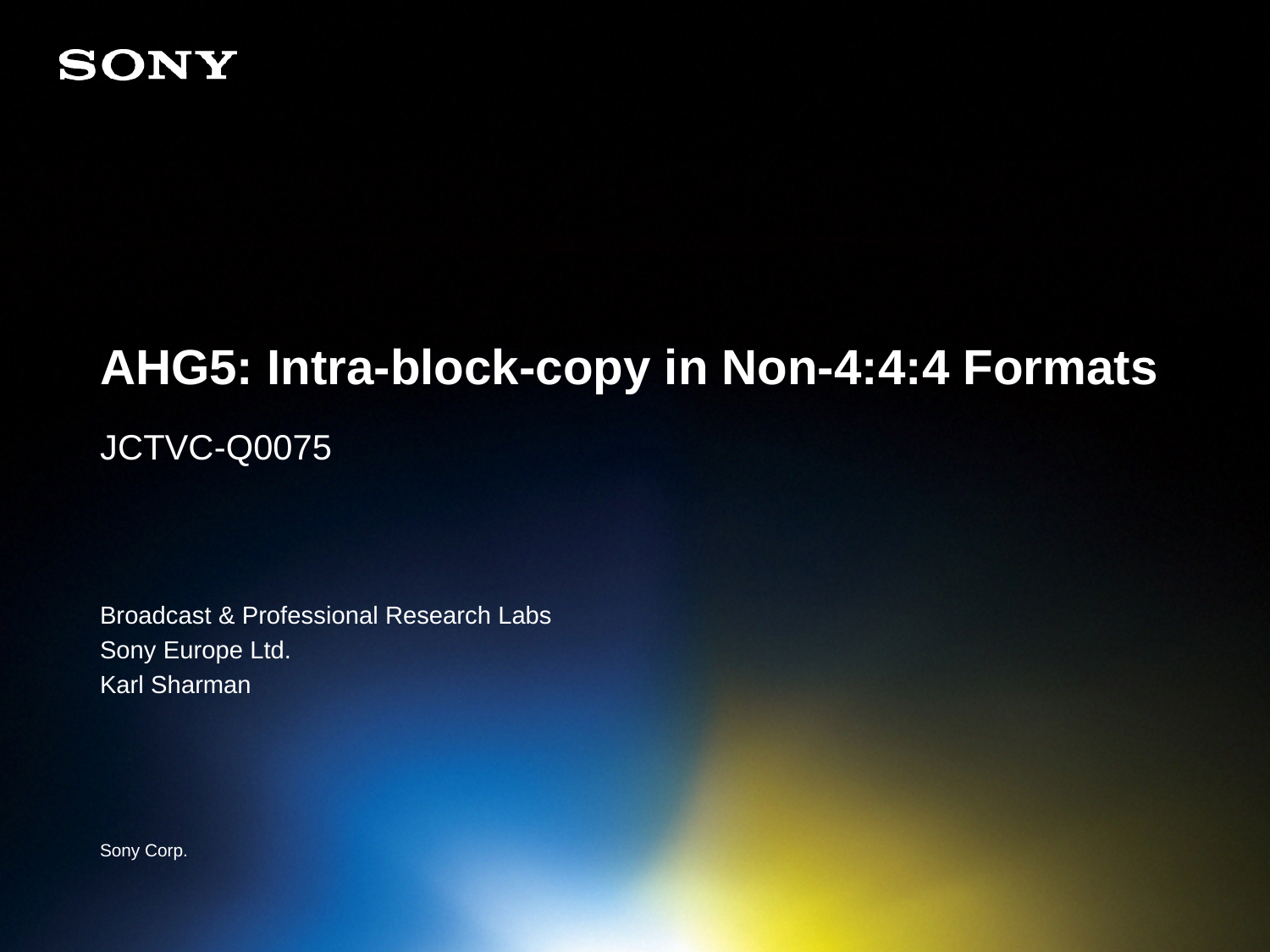

# AHG5: Intra-block-copy in Non-4:4:4 Formats
JCTVC-Q0075
Broadcast & Professional Research Labs
Sony Europe Ltd.
Karl Sharman
Sony Corp.